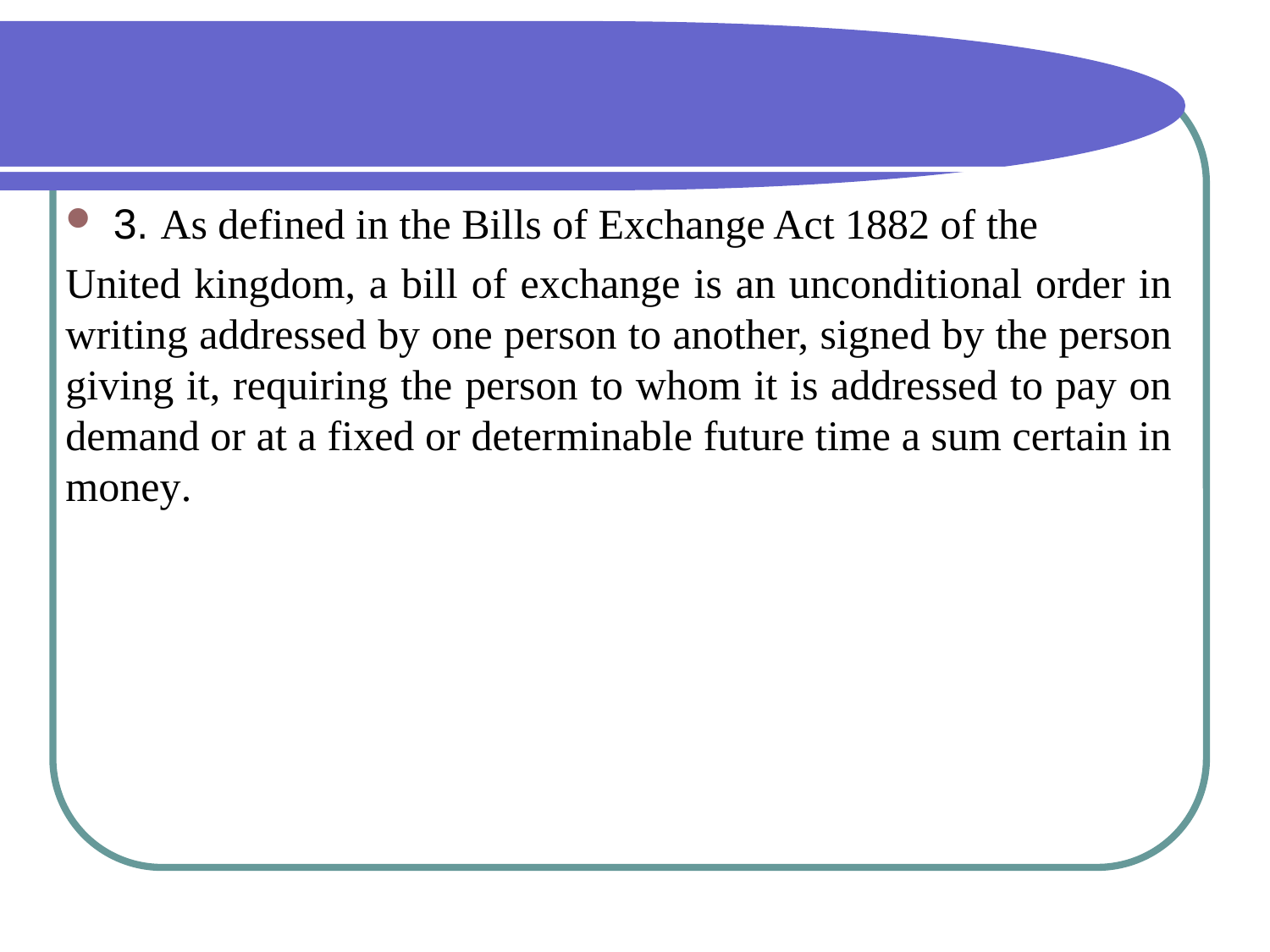

#
3. As defined in the Bills of Exchange Act 1882 of the
United kingdom, a bill of exchange is an unconditional order in writing addressed by one person to another, signed by the person giving it, requiring the person to whom it is addressed to pay on demand or at a fixed or determinable future time a sum certain in money.